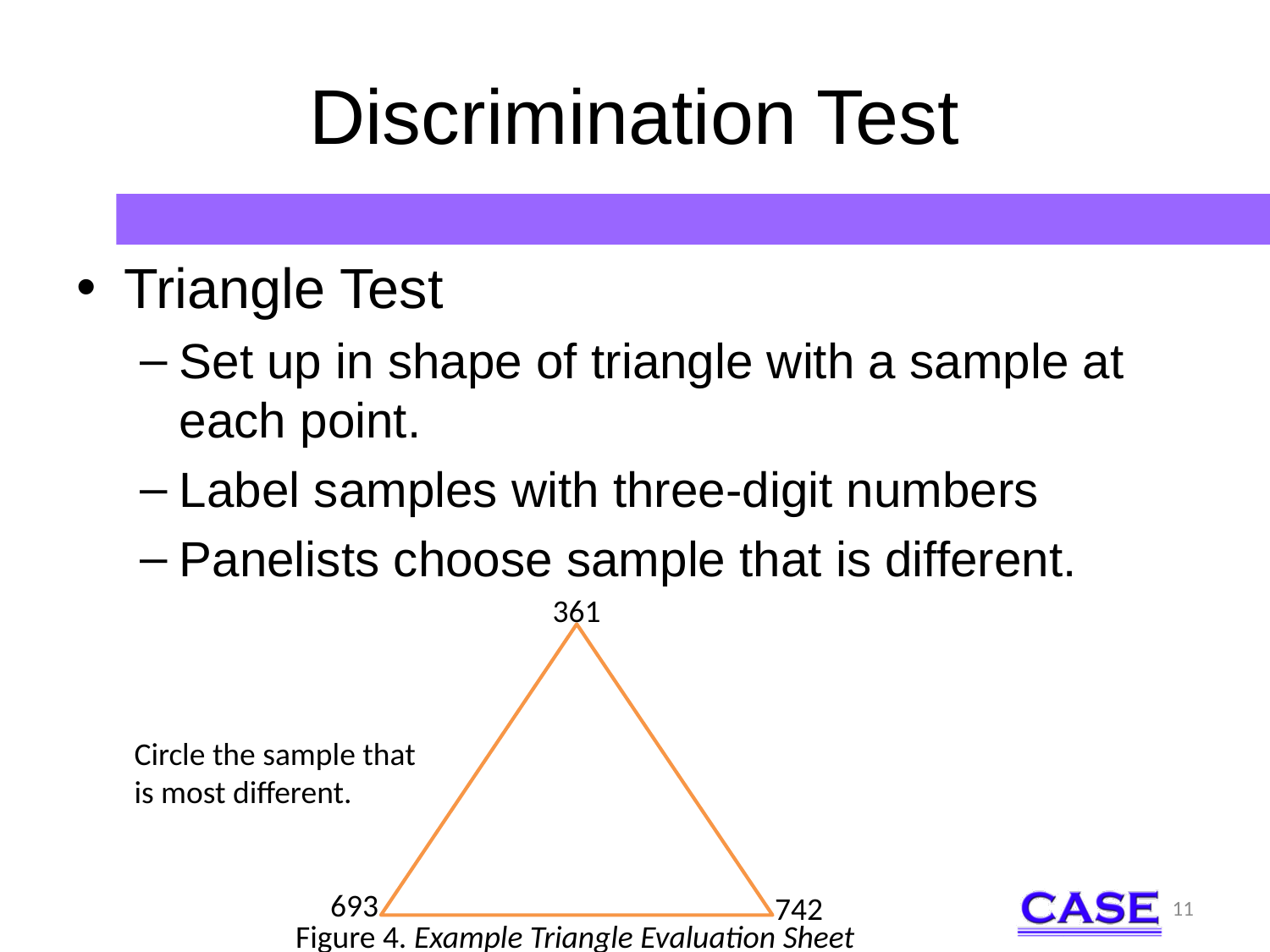

# Discrimination Test
Triangle Test
Set up in shape of triangle with a sample at each point.
Label samples with three-digit numbers
Panelists choose sample that is different.

361

Circle the sample that is most different.
693
742
11
Figure 4. Example Triangle Evaluation Sheet